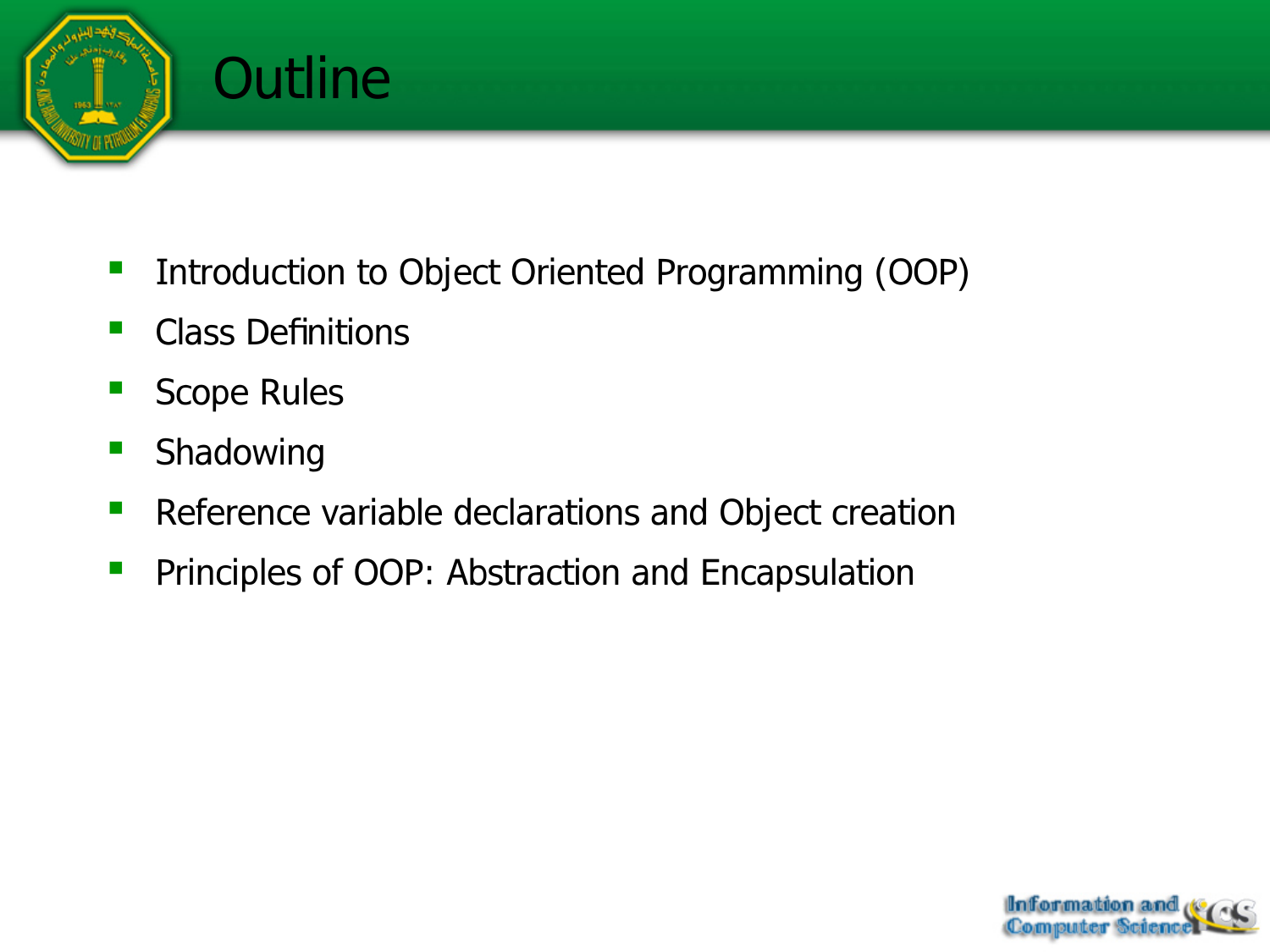

# Outline
Introduction to Object Oriented Programming (OOP)
Class Definitions
Scope Rules
Shadowing
Reference variable declarations and Object creation
Principles of OOP: Abstraction and Encapsulation